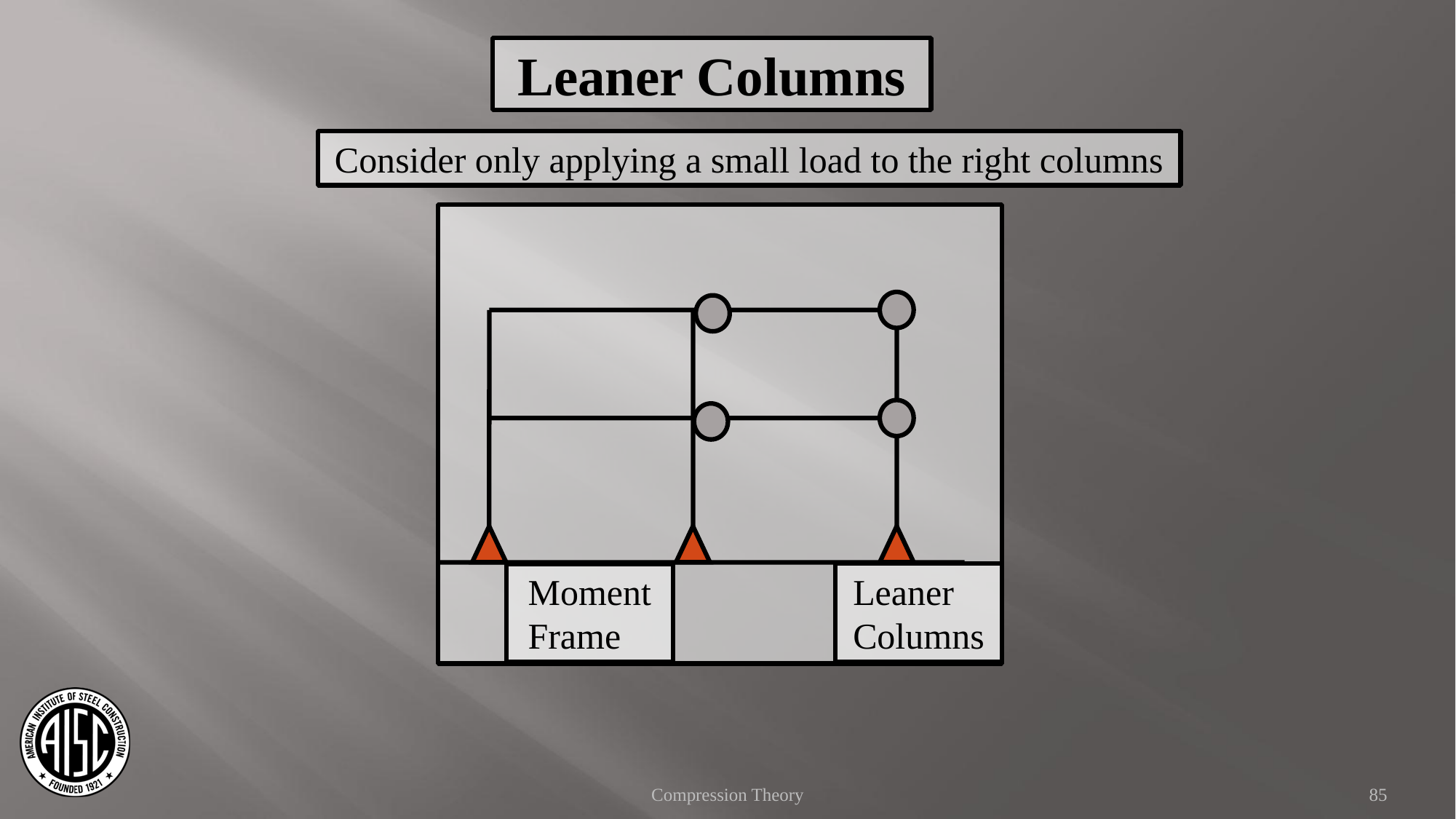

Leaner Columns
Consider only applying a small load to the right columns

Leaner Columns
Moment
Frame
85
Compression Theory